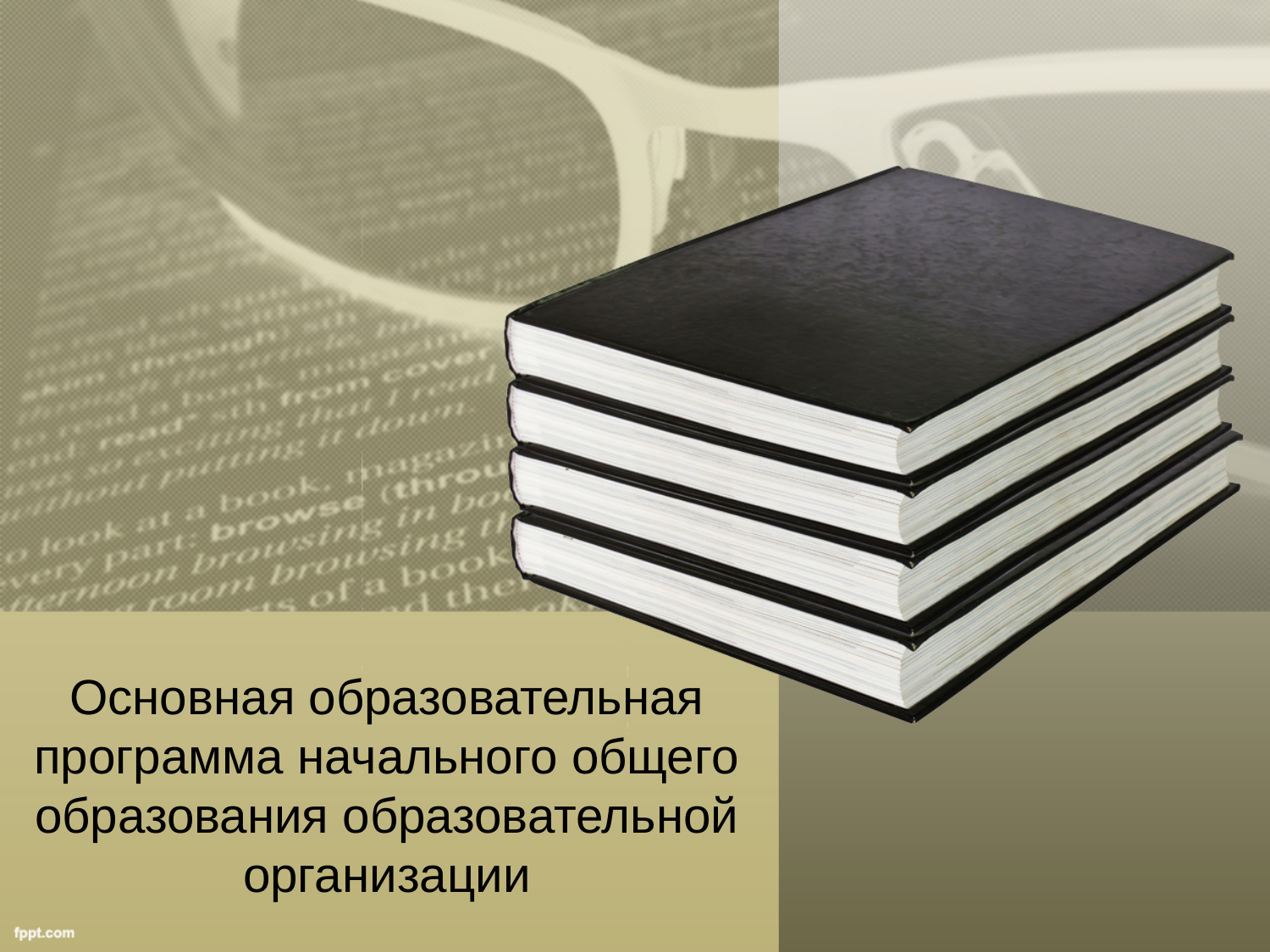

Основная образовательная программа начального общего образования образовательной организации